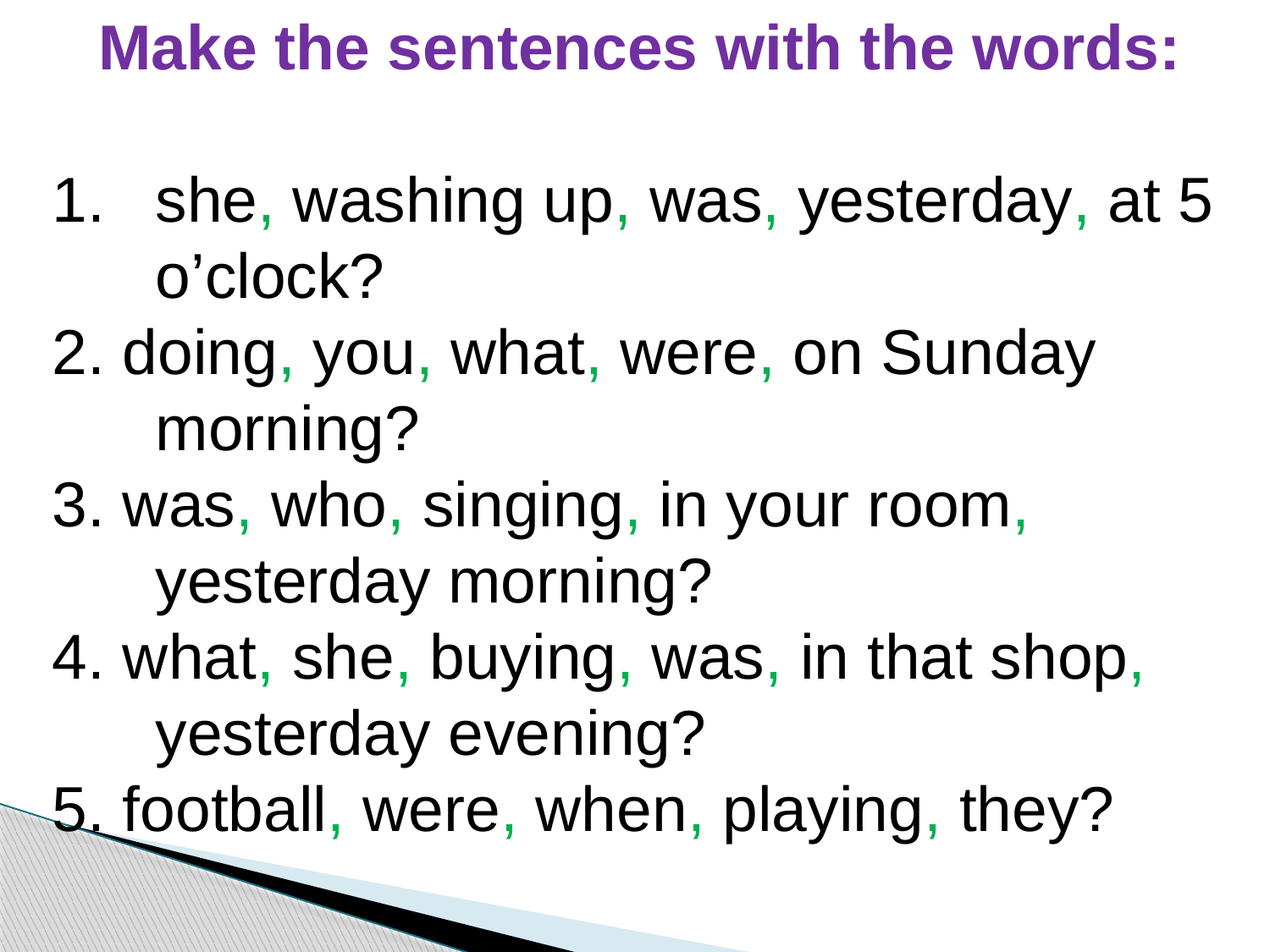

Make the sentences with the words:

she, washing up, was, yesterday, at 5 o’clock?
2. doing, you, what, were, on Sunday morning?
3. was, who, singing, in your room, yesterday morning?
4. what, she, buying, was, in that shop, yesterday evening?
5. football, were, when, playing, they?